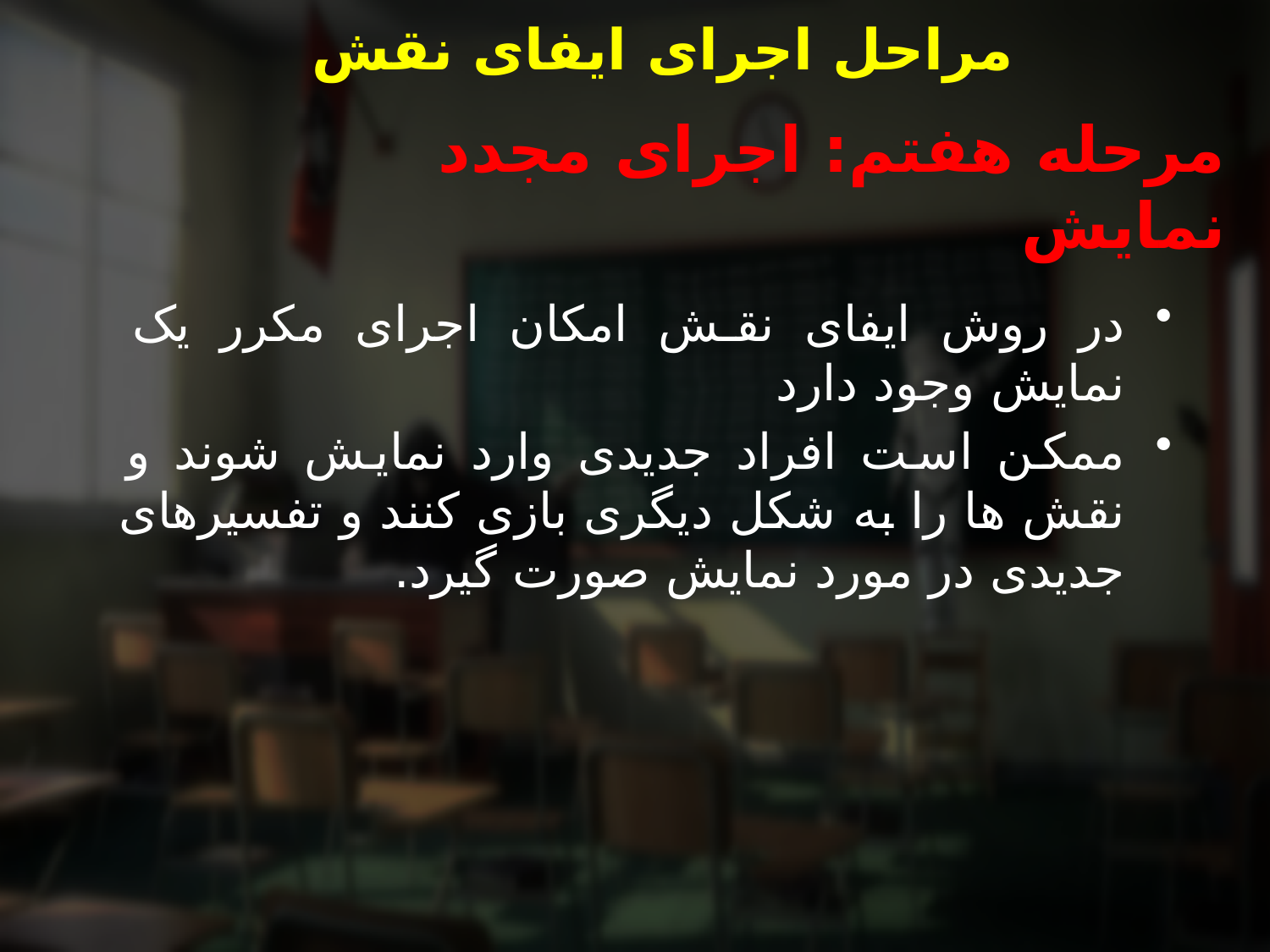

# مراحل اجرای ایفای نقش
مرحله هفتم: اجرای مجدد نمایش
در روش ایفای نقش امکان اجرای مکرر یک نمایش وجود دارد
ممکن است افراد جدیدی وارد نمایش شوند و نقش ها را به شکل دیگری بازی کنند و تفسیرهای جدیدی در مورد نمایش صورت گیرد.